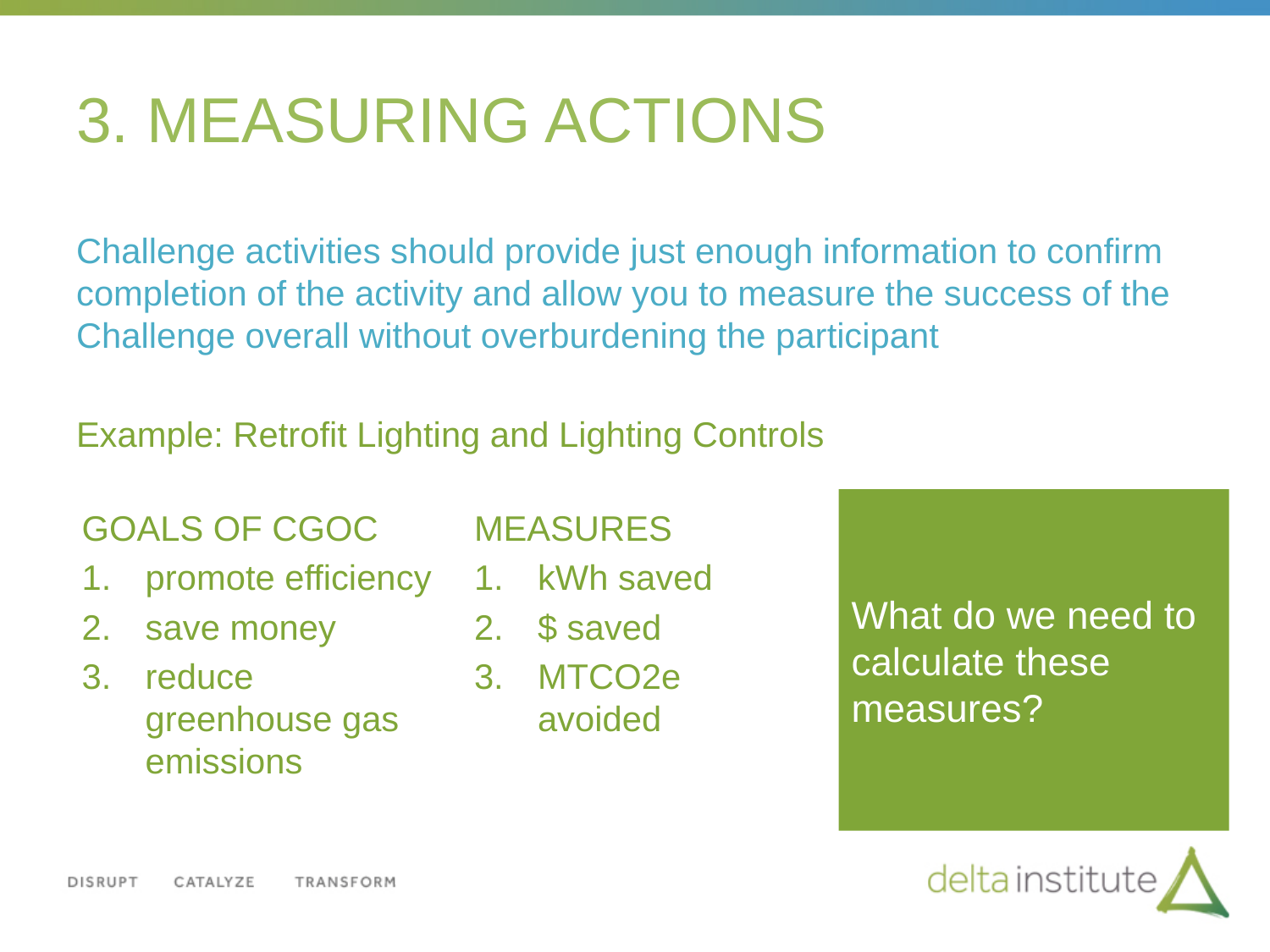

# 3. MEASURING ACTIONS
Challenge activities should provide just enough information to confirm completion of the activity and allow you to measure the success of the Challenge overall without overburdening the participant

Example: Retrofit Lighting and Lighting Controls

What do we need to calculate these measures?
GOALS OF CGOC
promote efficiency
save money
reduce greenhouse gas emissions
MEASURES
kWh saved
$ saved
MTCO2e avoided